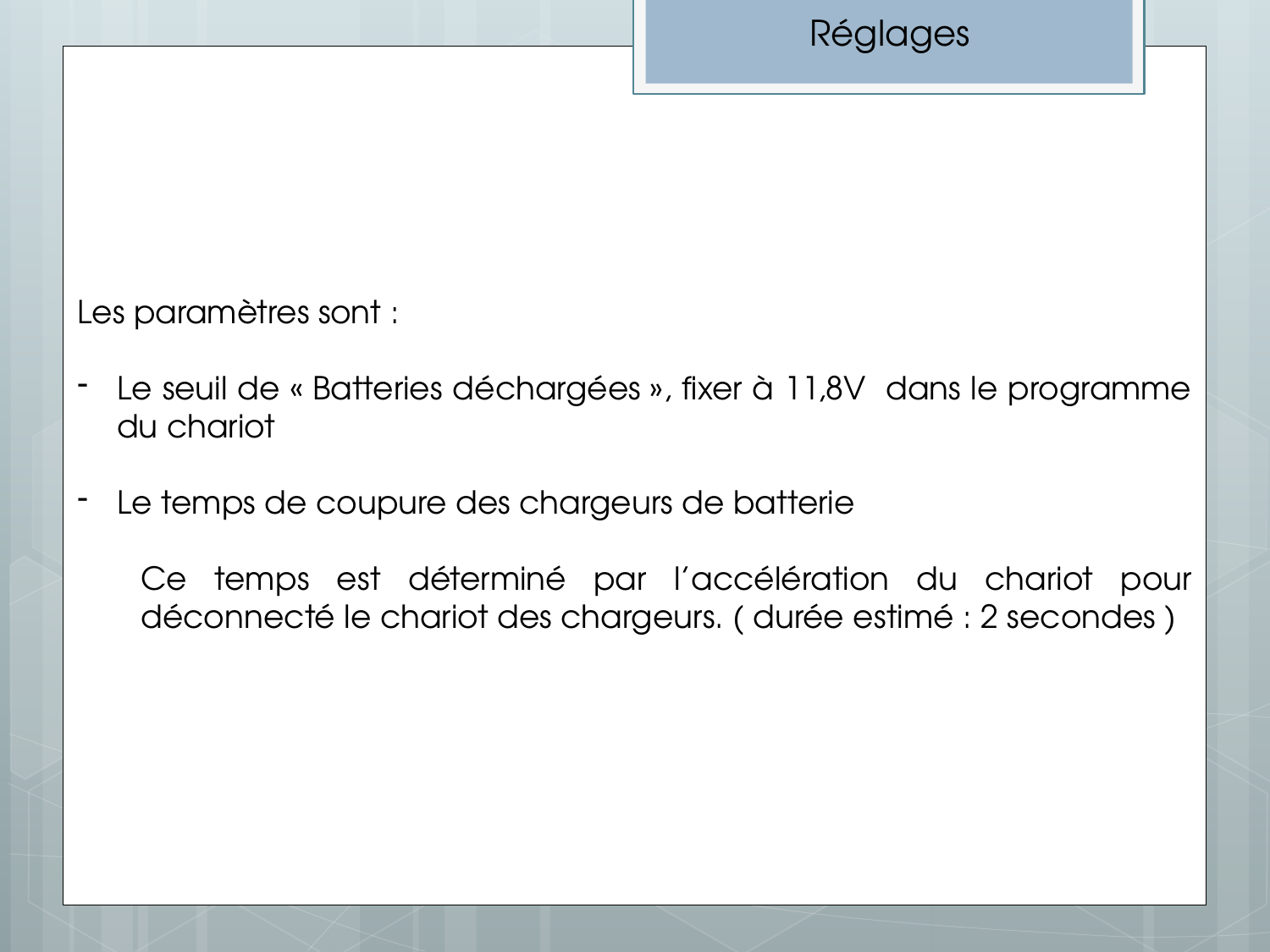

Réglages
Les paramètres sont :

Le seuil de « Batteries déchargées », fixer à 11,8V  dans le programme du chariot

Le temps de coupure des chargeurs de batterie

Ce temps est déterminé par l’accélération du chariot pour déconnecté le chariot des chargeurs. ( durée estimé : 2 secondes )